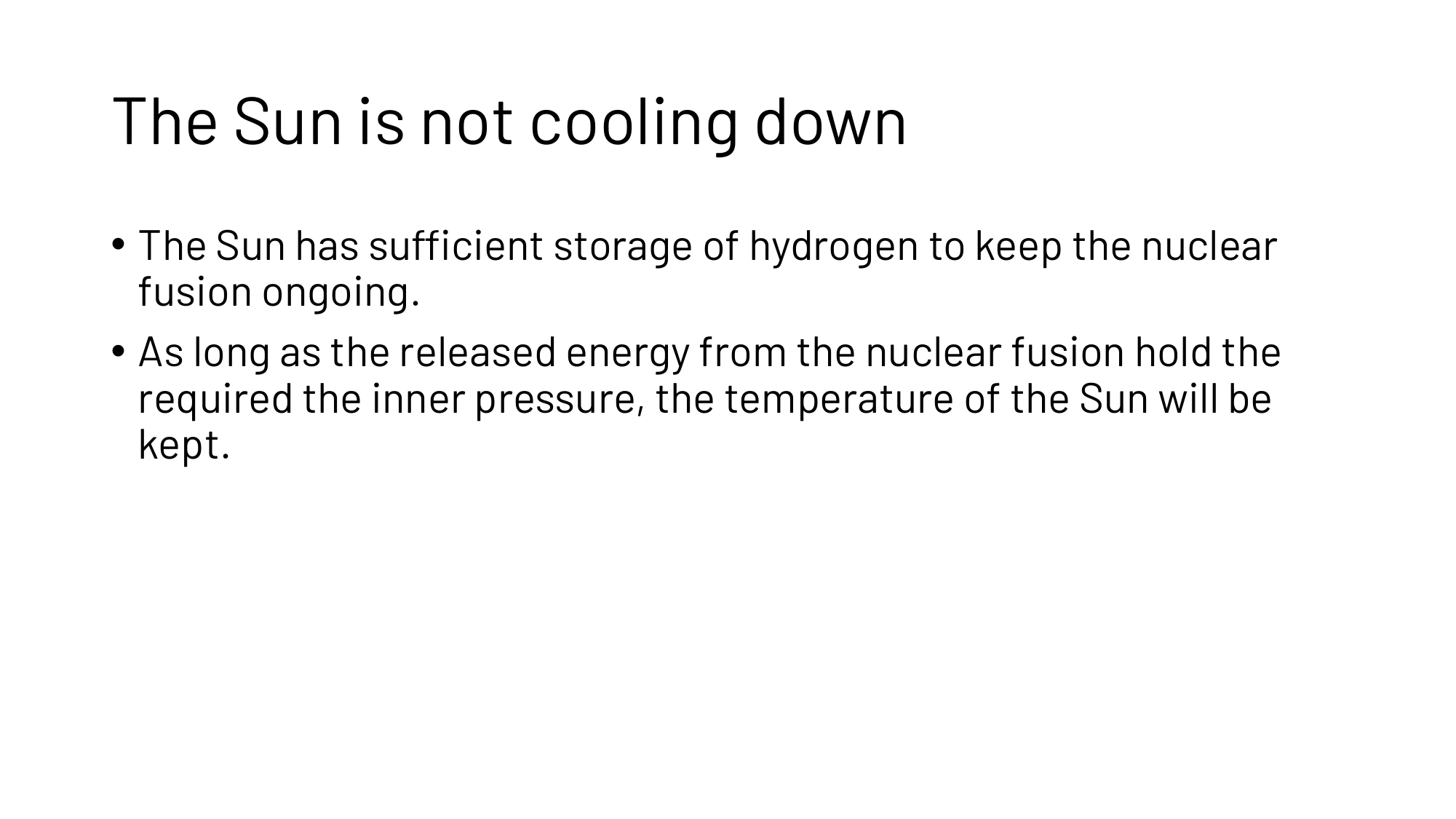

# The Sun is not cooling down
The Sun has sufficient storage of hydrogen to keep the nuclear fusion ongoing.
As long as the released energy from the nuclear fusion hold the required the inner pressure, the temperature of the Sun will be kept.